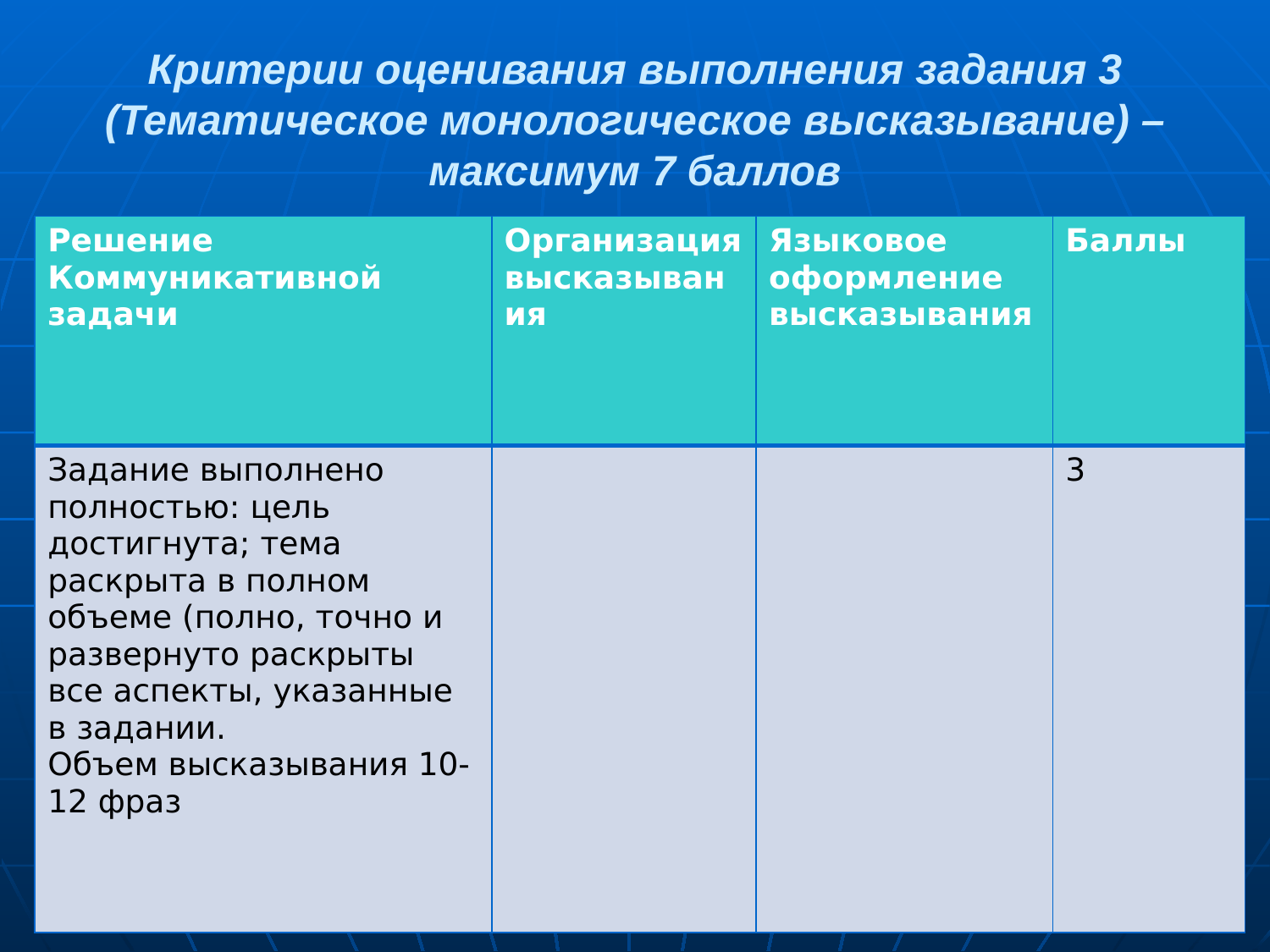

Критерии оценивания выполнения задания 3
(Тематическое монологическое высказывание) – максимум 7 баллов
| Решение Коммуникативной задачи | Организация высказывания | Языковое оформление высказывания | Баллы |
| --- | --- | --- | --- |
| Задание выполнено полностью: цель достигнута; тема раскрыта в полном объеме (полно, точно и развернуто раскрыты все аспекты, указанные в задании. Объем высказывания 10-12 фраз |  |  | 3 |